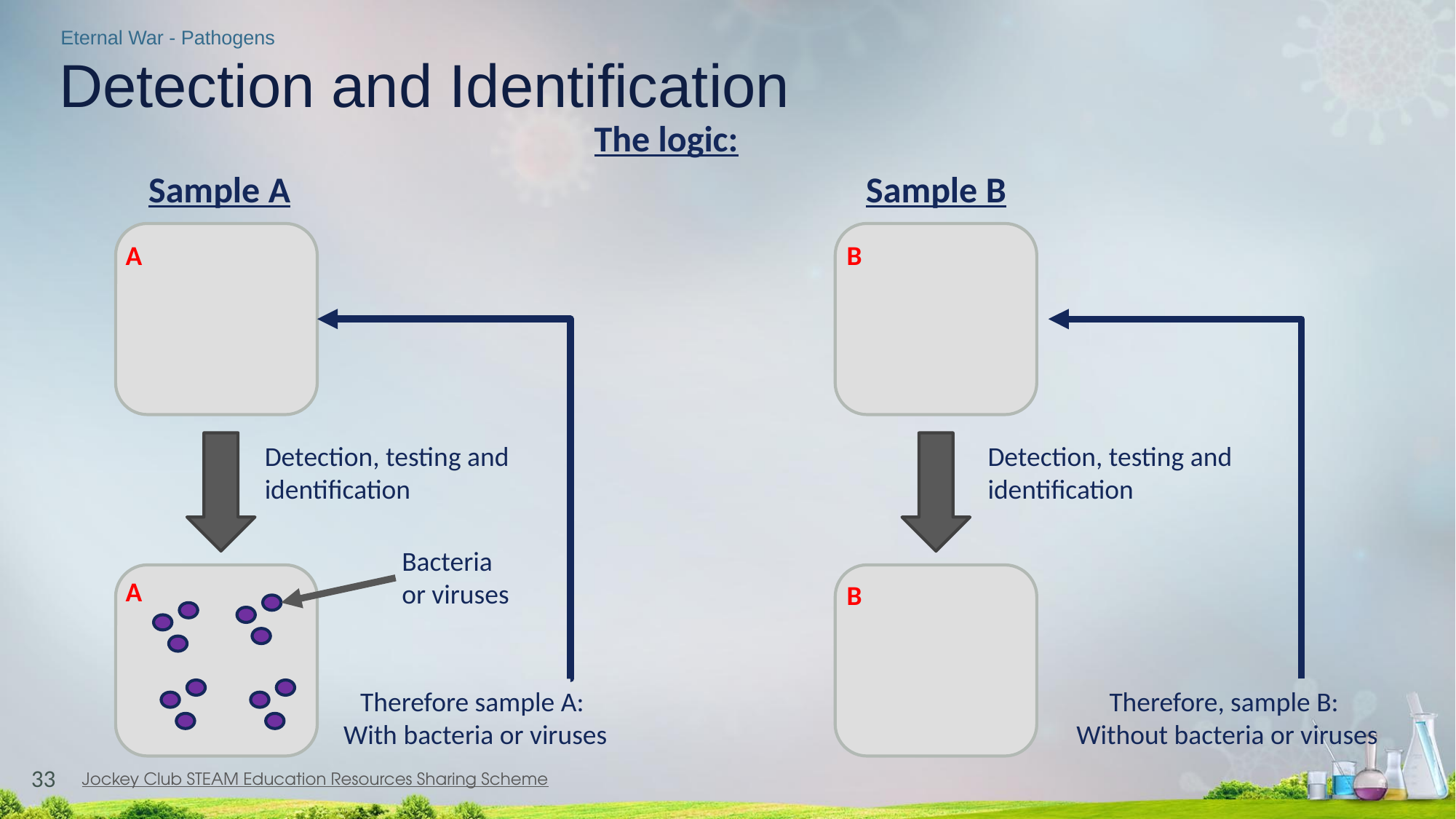

# Detection and Identification
The logic:
Sample B
Sample A

B
A

Detection, testing and
identification
Detection, testing and
identification
Bacteria
or viruses

A
B

Therefore, sample B:
Without bacteria or viruses
Therefore sample A:
With bacteria or viruses

33